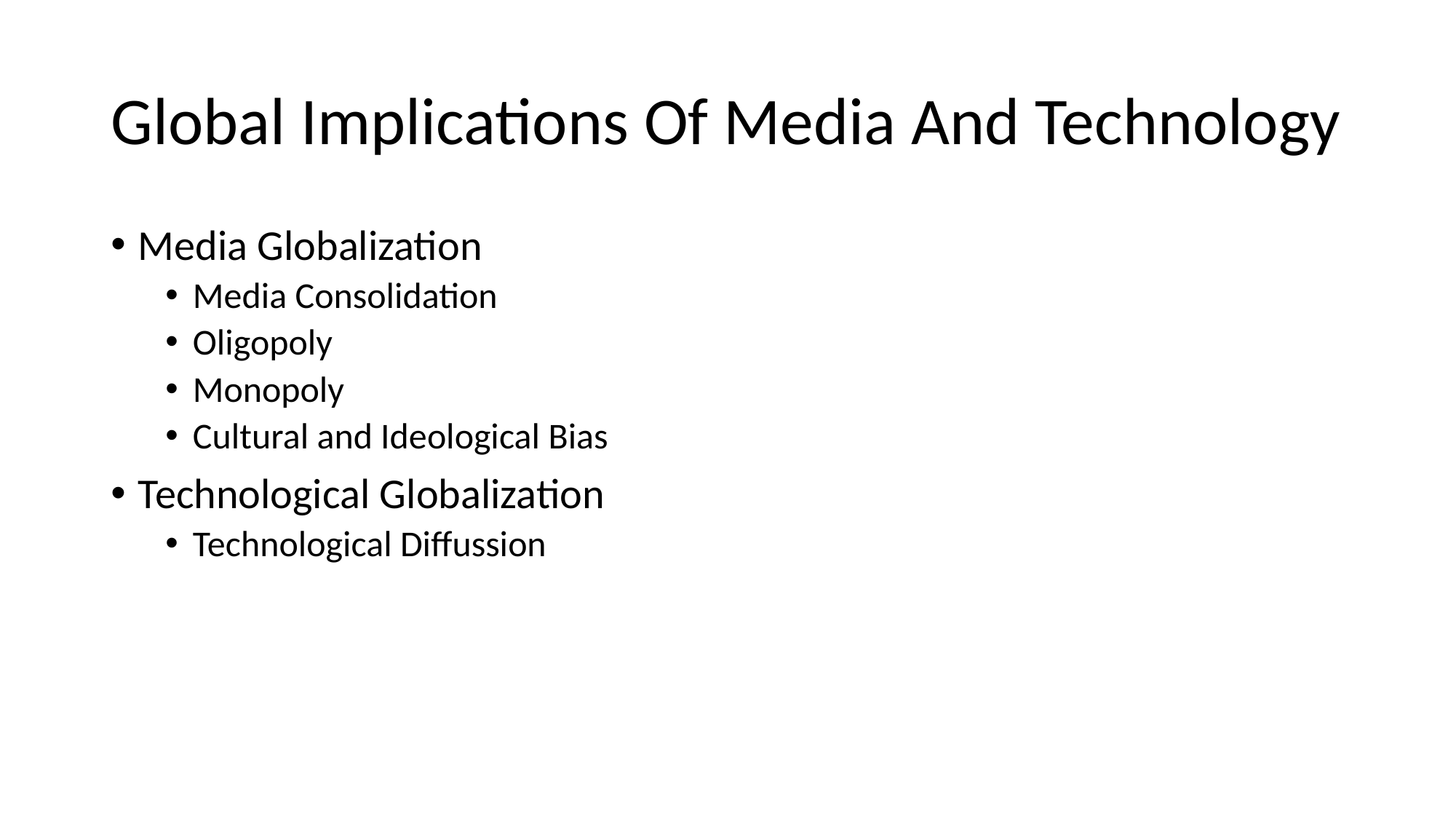

# Global Implications Of Media And Technology
Media Globalization
Media Consolidation
Oligopoly
Monopoly
Cultural and Ideological Bias
Technological Globalization
Technological Diffussion